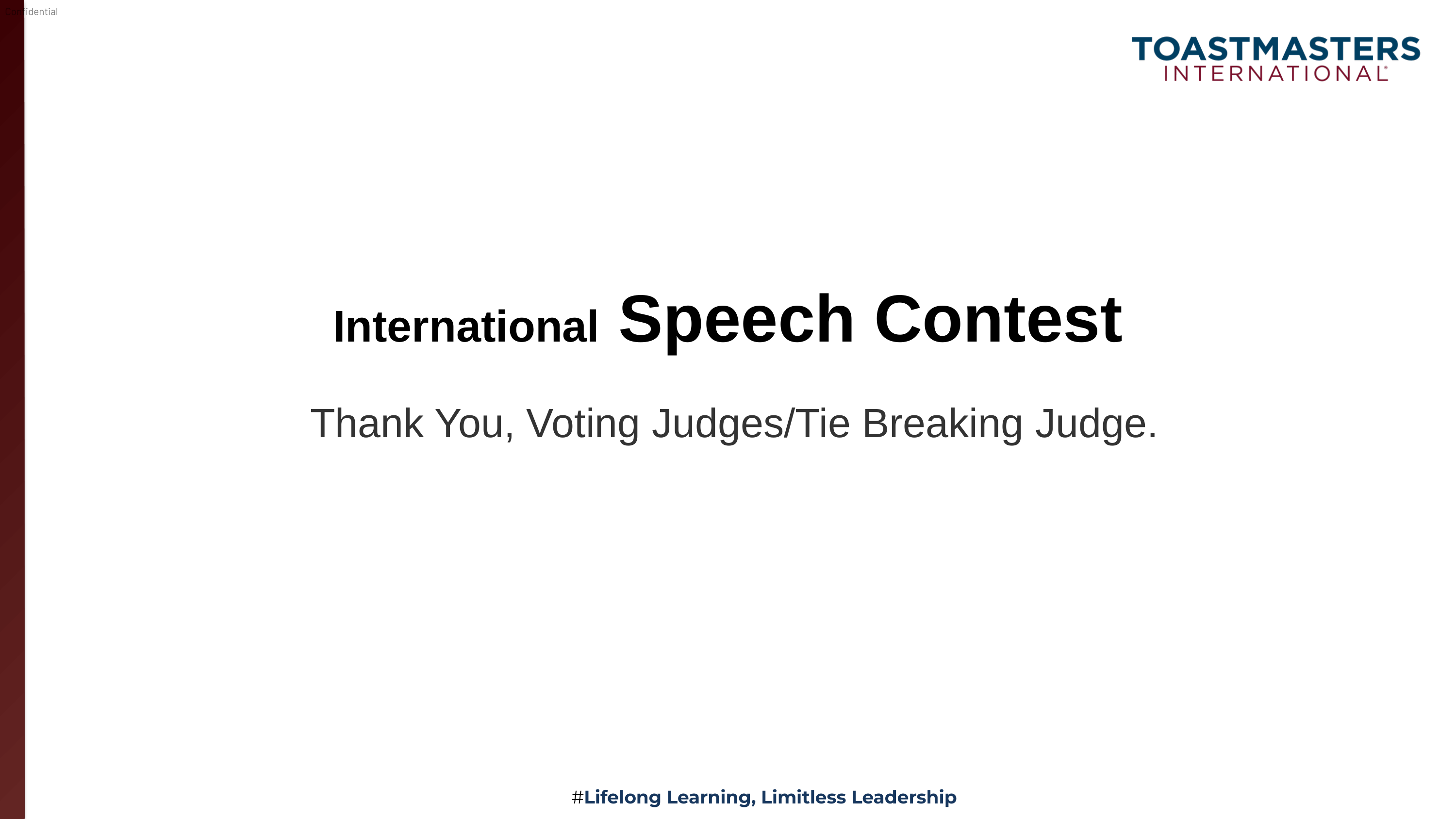

# International Speech Contest
Thank You, Voting Judges/Tie Breaking Judge.